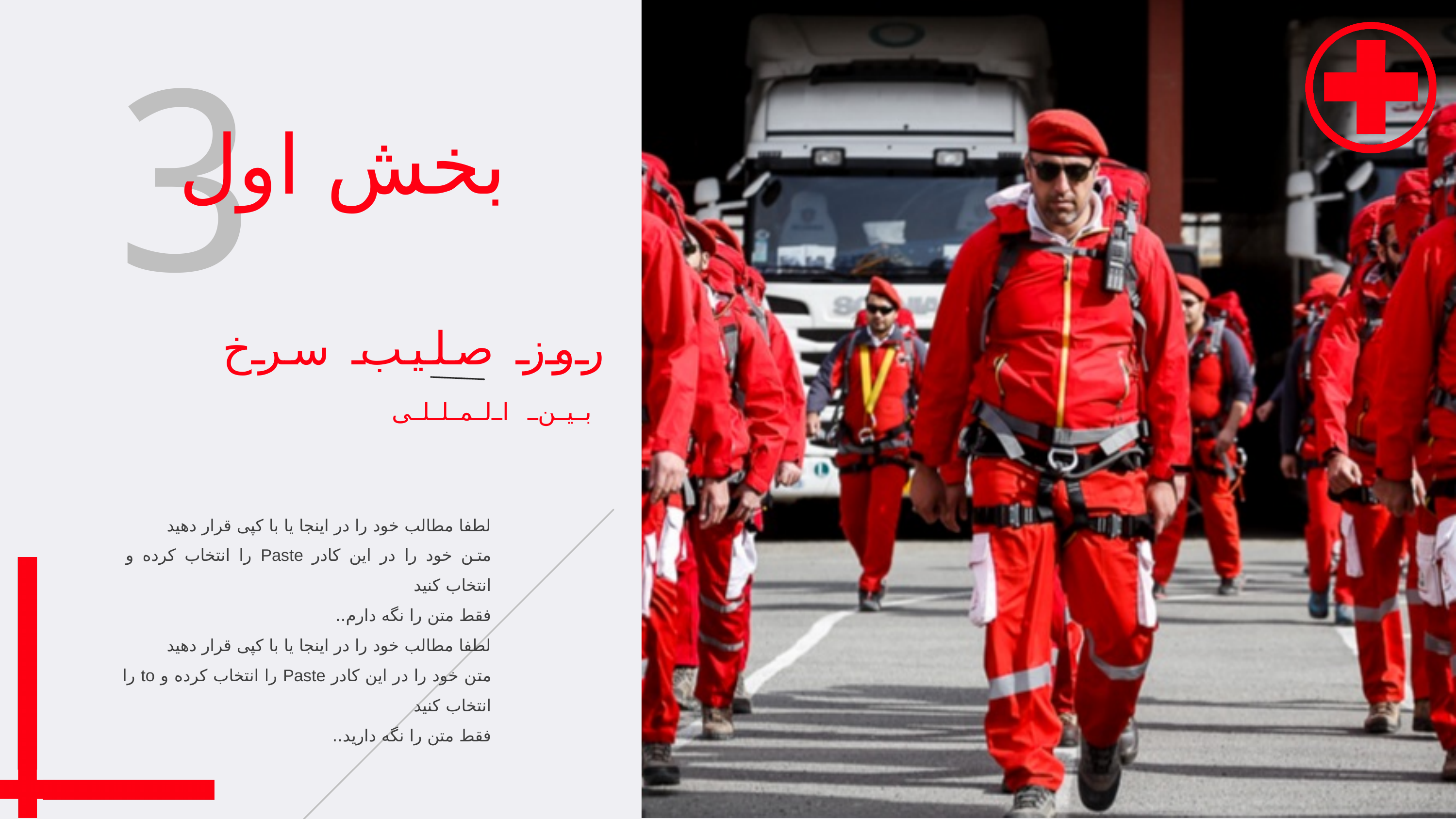

3

بخش اول
روز صلیب سرخ

بین المللی
لطفا مطالب خود را در اینجا یا با کپی قرار دهید
متن خود را در این کادر Paste را انتخاب کرده و انتخاب کنید
فقط متن را نگه دارم..
لطفا مطالب خود را در اینجا یا با کپی قرار دهید
متن خود را در این کادر Paste را انتخاب کرده و to را انتخاب کنید
فقط متن را نگه دارید..